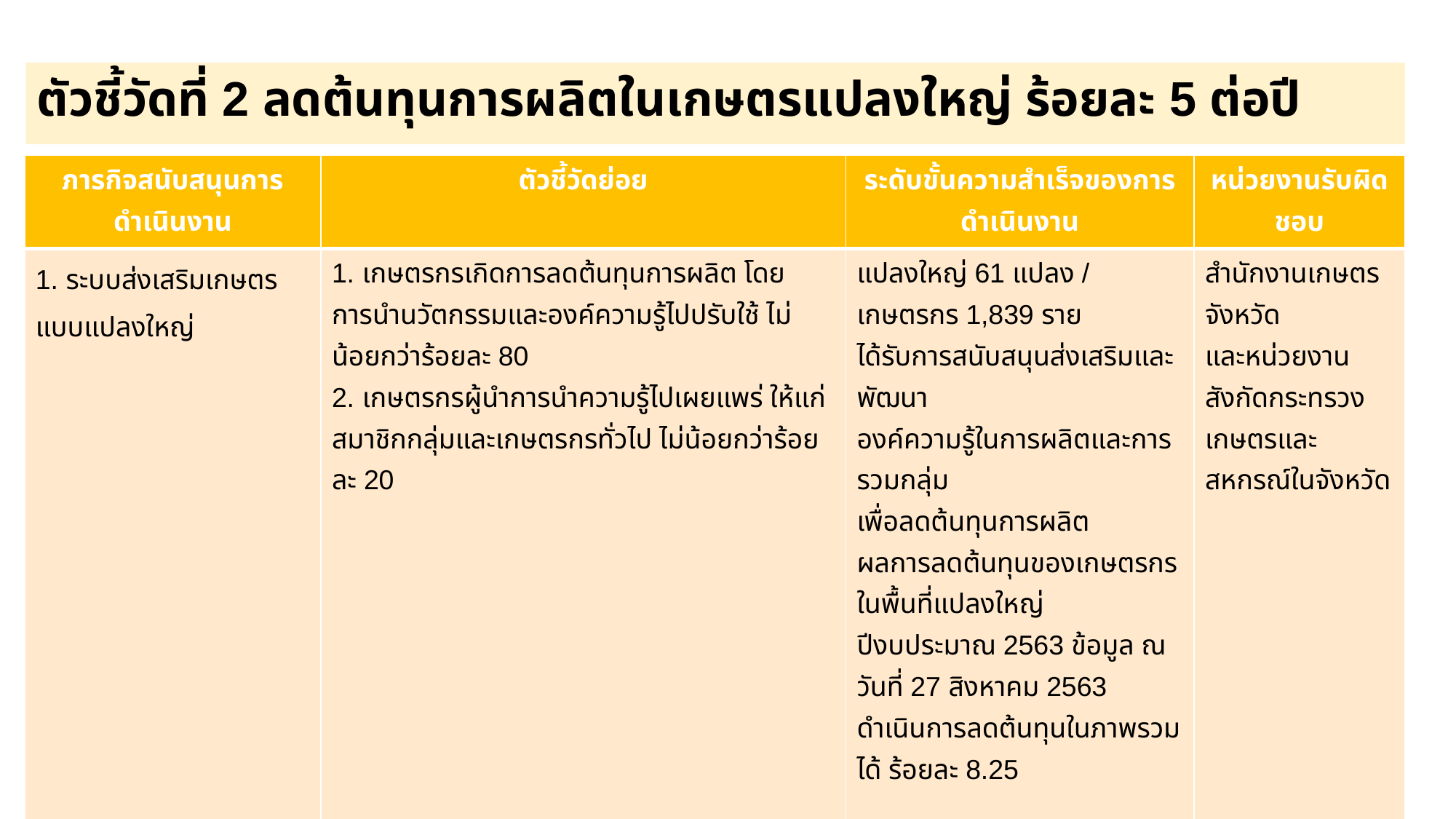

# ตัวชี้วัดที่ 2 ลดต้นทุนการผลิตในเกษตรแปลงใหญ่ ร้อยละ 5 ต่อปี
| ภารกิจสนับสนุนการดำเนินงาน | ตัวชี้วัดย่อย | ระดับขั้นความสำเร็จของการดำเนินงาน | หน่วยงานรับผิดชอบ |
| --- | --- | --- | --- |
| 1. ระบบส่งเสริมเกษตรแบบแปลงใหญ่ | 1. เกษตรกรเกิดการลดต้นทุนการผลิต โดยการนำนวัตกรรมและองค์ความรู้ไปปรับใช้ ไม่น้อยกว่าร้อยละ 80 2. เกษตรกรผู้นำการนำความรู้ไปเผยแพร่ ให้แก่สมาชิกกลุ่มและเกษตรกรทั่วไป ไม่น้อยกว่าร้อยละ 20 | แปลงใหญ่ 61 แปลง / เกษตรกร 1,839 ราย ได้รับการสนับสนุนส่งเสริมและพัฒนา องค์ความรู้ในการผลิตและการรวมกลุ่ม เพื่อลดต้นทุนการผลิต ผลการลดต้นทุนของเกษตรกรในพื้นที่แปลงใหญ่ ปีงบประมาณ 2563 ข้อมูล ณ วันที่ 27 สิงหาคม 2563 ดำเนินการลดต้นทุนในภาพรวมได้ ร้อยละ 8.25 | สำนักงานเกษตรจังหวัด และหน่วยงานสังกัดกระทรวงเกษตรและสหกรณ์ในจังหวัด |